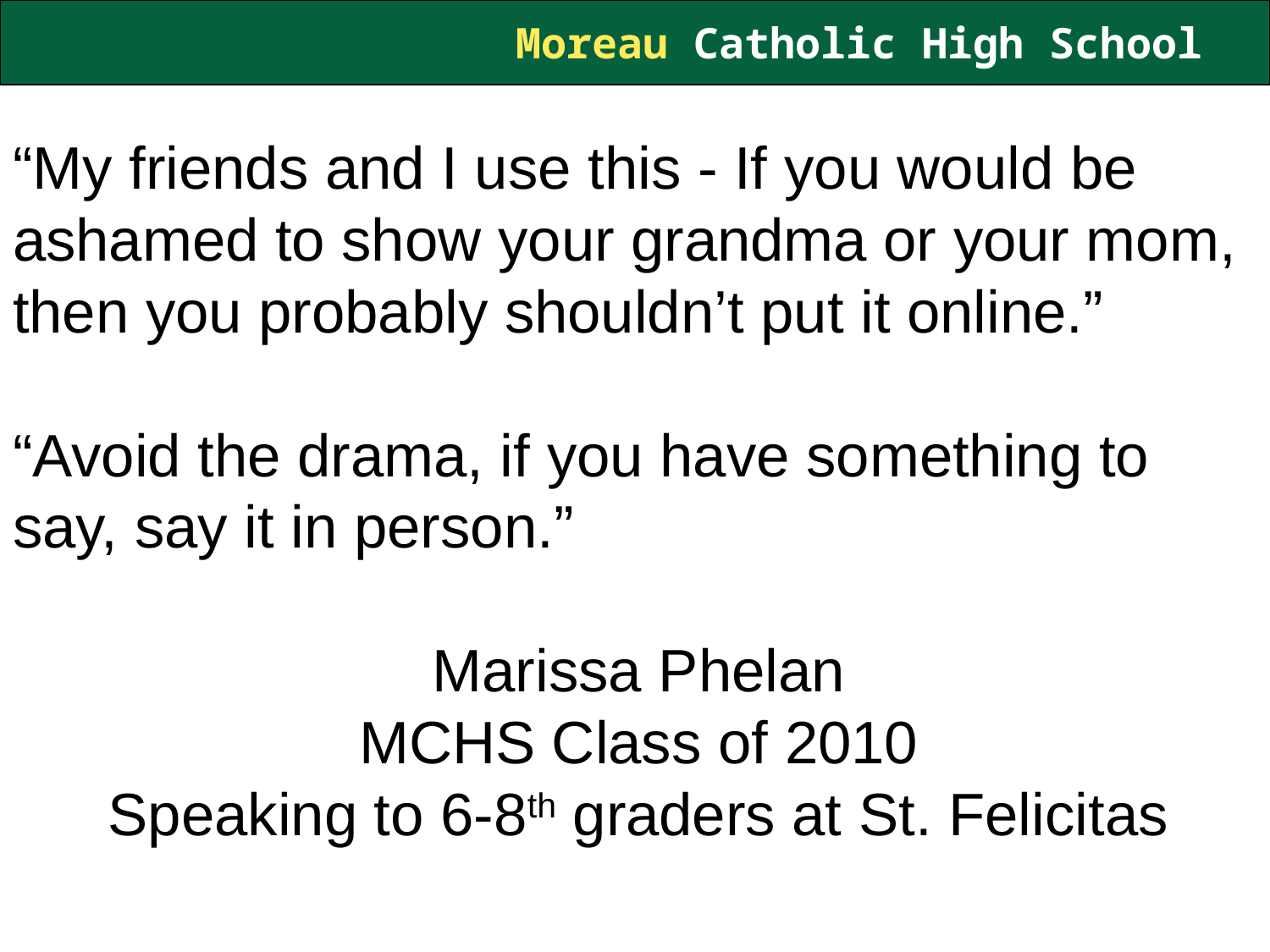

“My friends and I use this - If you would be ashamed to show your grandma or your mom, then you probably shouldn’t put it online.”

“Avoid the drama, if you have something to say, say it in person.”

Marissa Phelan
MCHS Class of 2010
Speaking to 6-8th graders at St. Felicitas